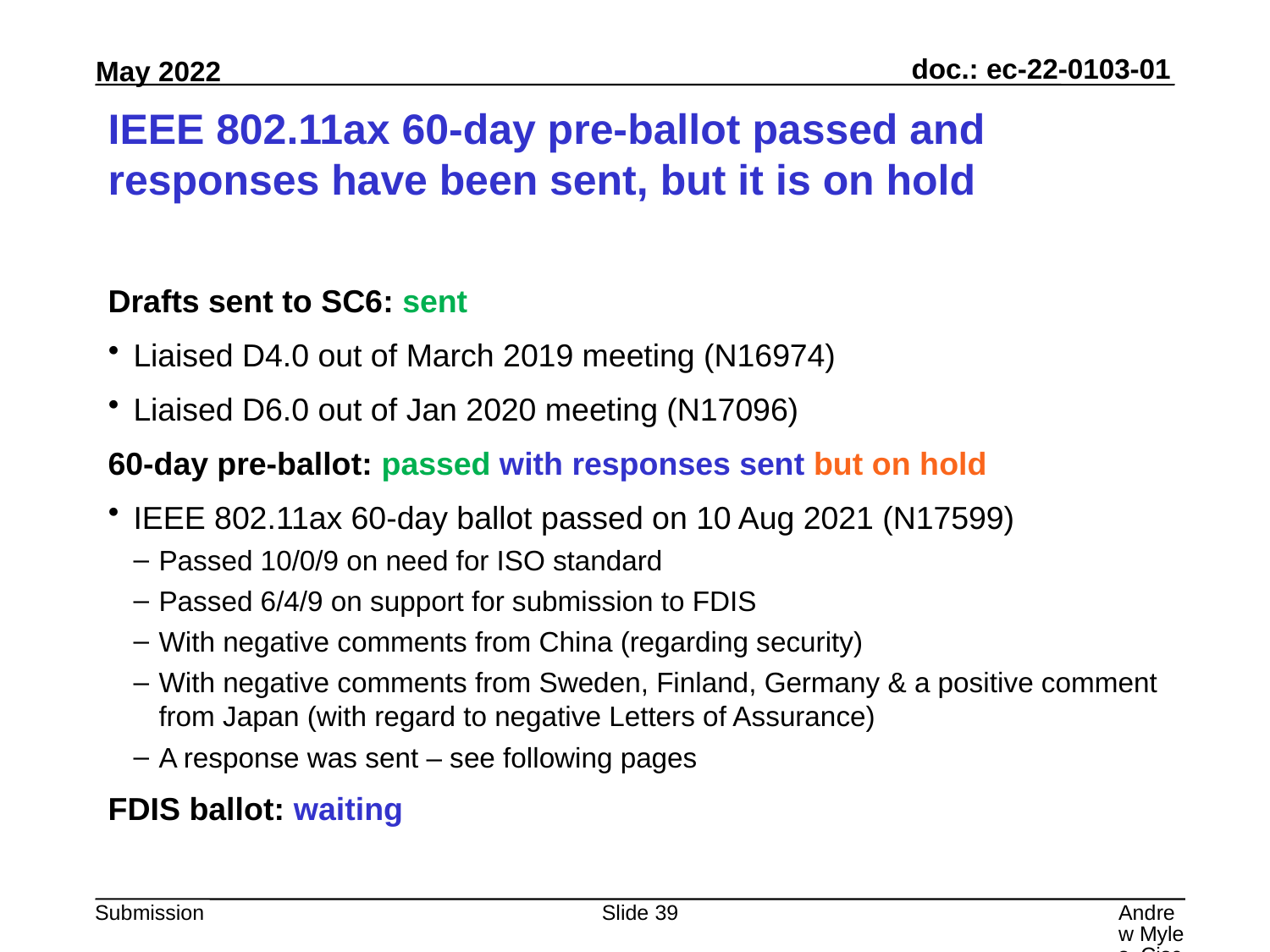

# IEEE 802.11ax 60-day pre-ballot passed and responses have been sent, but it is on hold
Drafts sent to SC6: sent
Liaised D4.0 out of March 2019 meeting (N16974)
Liaised D6.0 out of Jan 2020 meeting (N17096)
60-day pre-ballot: passed with responses sent but on hold
IEEE 802.11ax 60-day ballot passed on 10 Aug 2021 (N17599)
Passed 10/0/9 on need for ISO standard
Passed 6/4/9 on support for submission to FDIS
With negative comments from China (regarding security)
With negative comments from Sweden, Finland, Germany & a positive comment from Japan (with regard to negative Letters of Assurance)
A response was sent – see following pages
FDIS ballot: waiting

Slide 39
Andrew Myles, Cisco